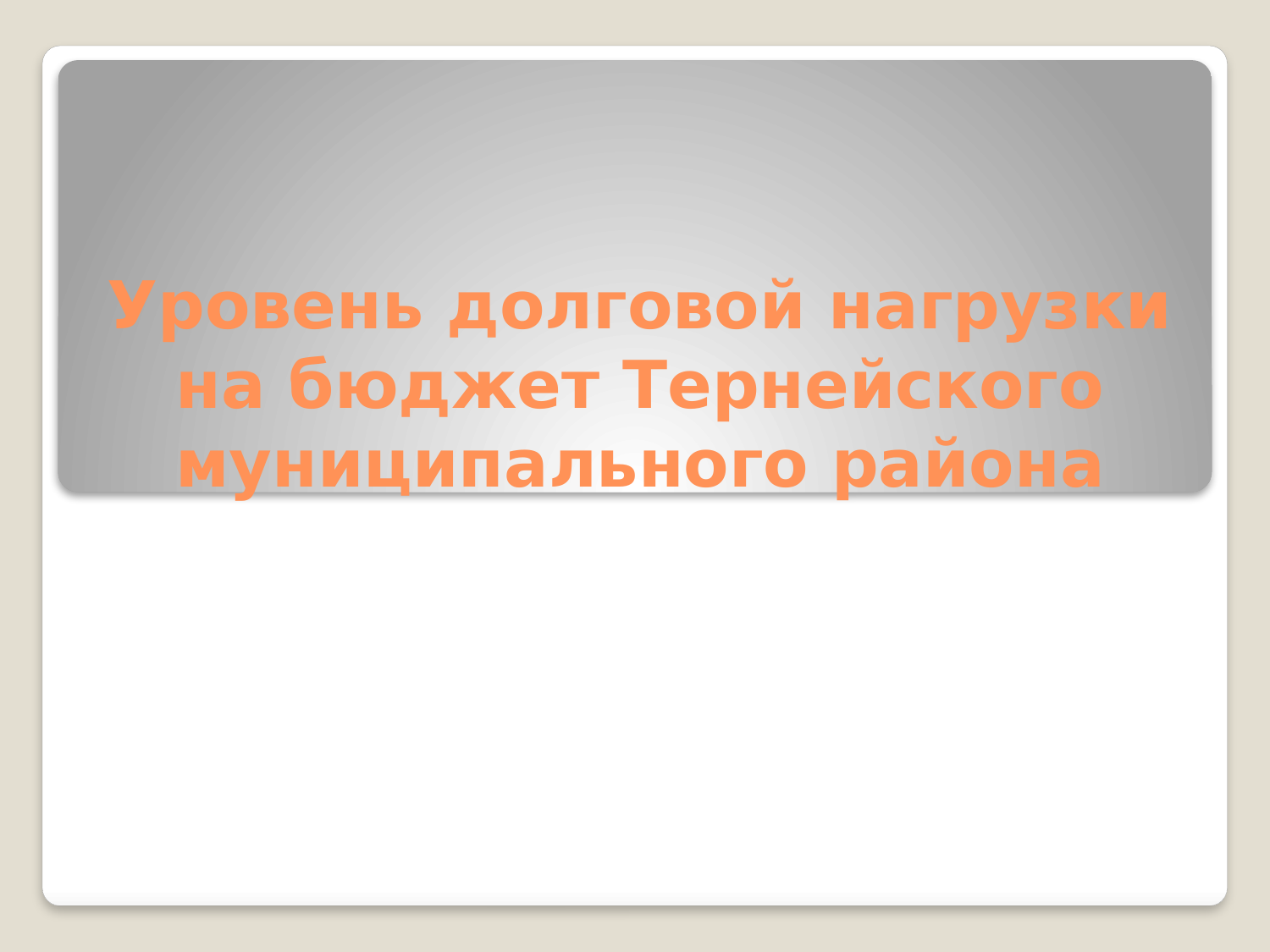

# Уровень долговой нагрузки на бюджет Тернейского муниципального района